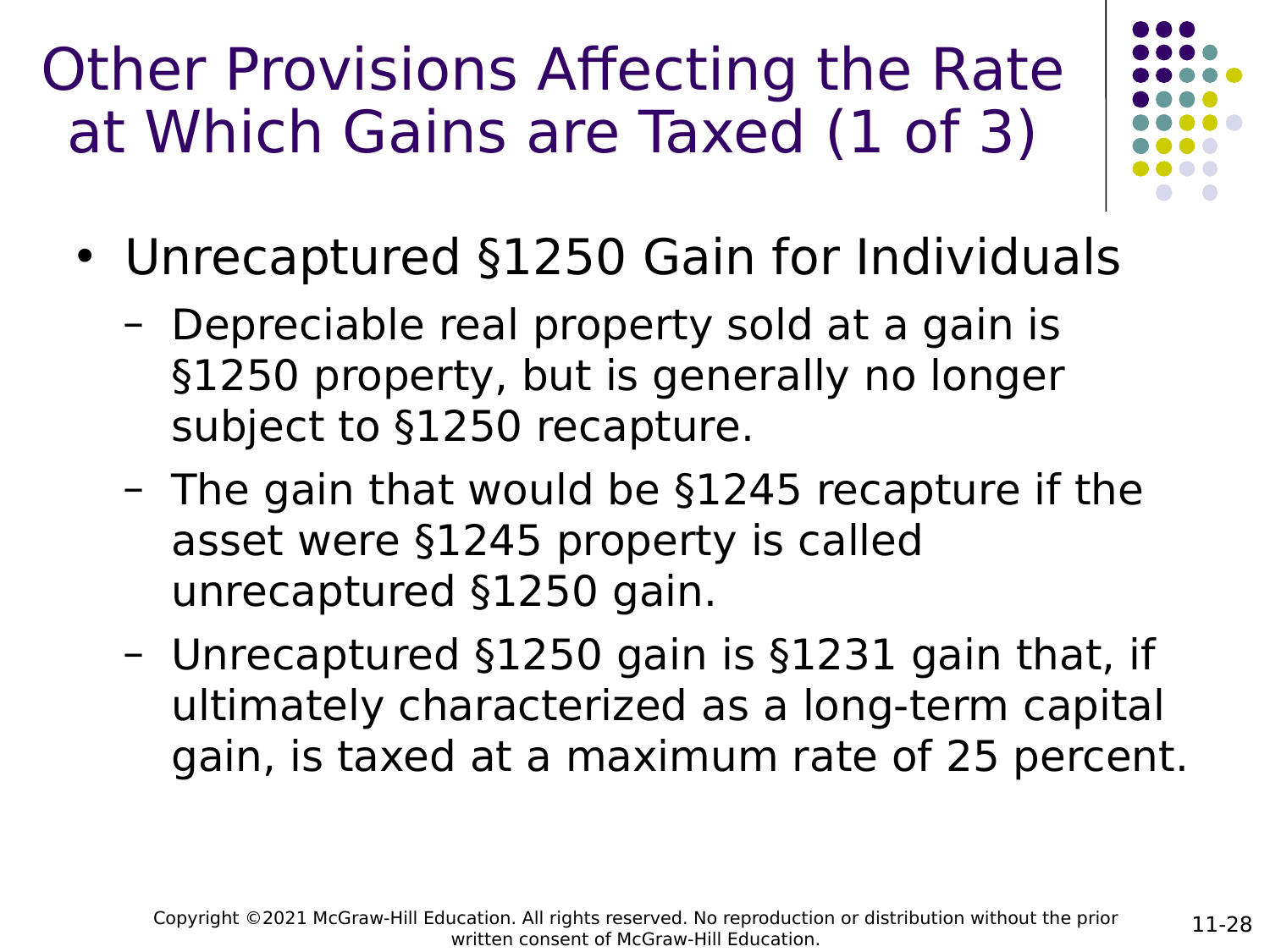

# Other Provisions Affecting the Rate at Which Gains are Taxed (1 of 3)
Unrecaptured §1250 Gain for Individuals
Depreciable real property sold at a gain is §1250 property, but is generally no longer subject to §1250 recapture.
The gain that would be §1245 recapture if the asset were §1245 property is called unrecaptured §1250 gain.
Unrecaptured §1250 gain is §1231 gain that, if ultimately characterized as a long-term capital gain, is taxed at a maximum rate of 25 percent.
11-28